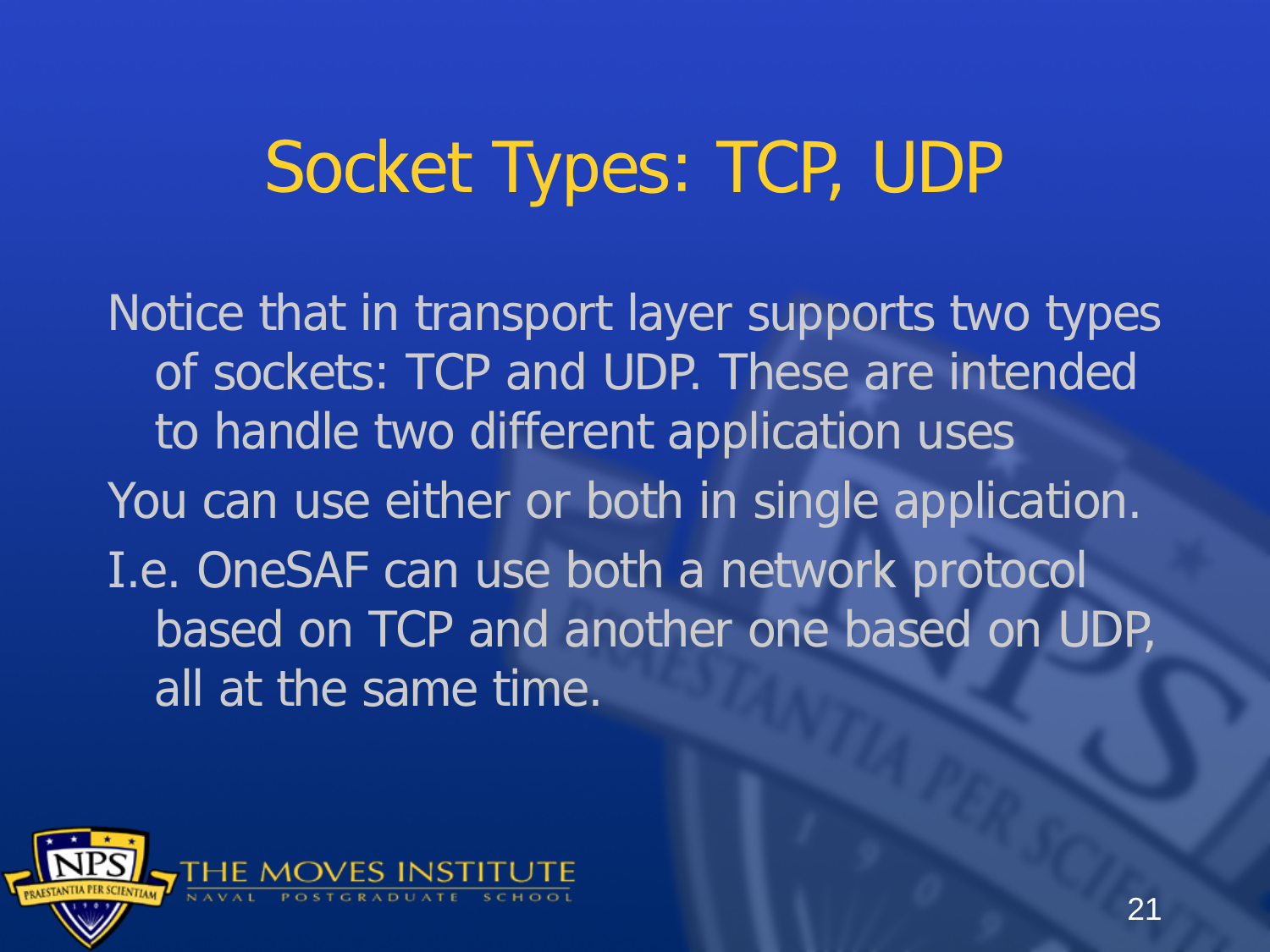

# Socket Types: TCP, UDP
Notice that in transport layer supports two types of sockets: TCP and UDP. These are intended to handle two different application uses
You can use either or both in single application.
I.e. OneSAF can use both a network protocol based on TCP and another one based on UDP, all at the same time.
21